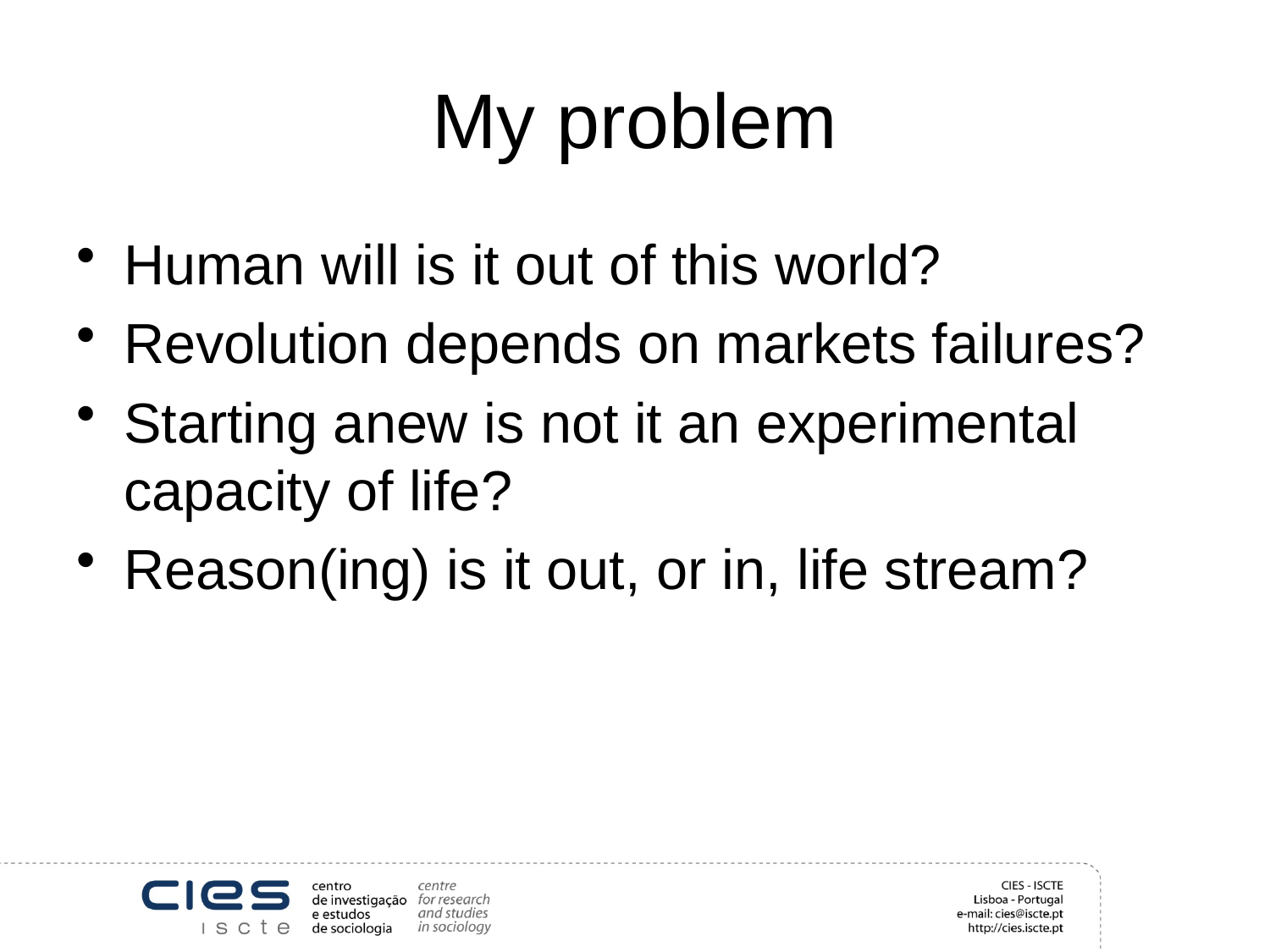

# My problem
Human will is it out of this world?
Revolution depends on markets failures?
Starting anew is not it an experimental capacity of life?
Reason(ing) is it out, or in, life stream?